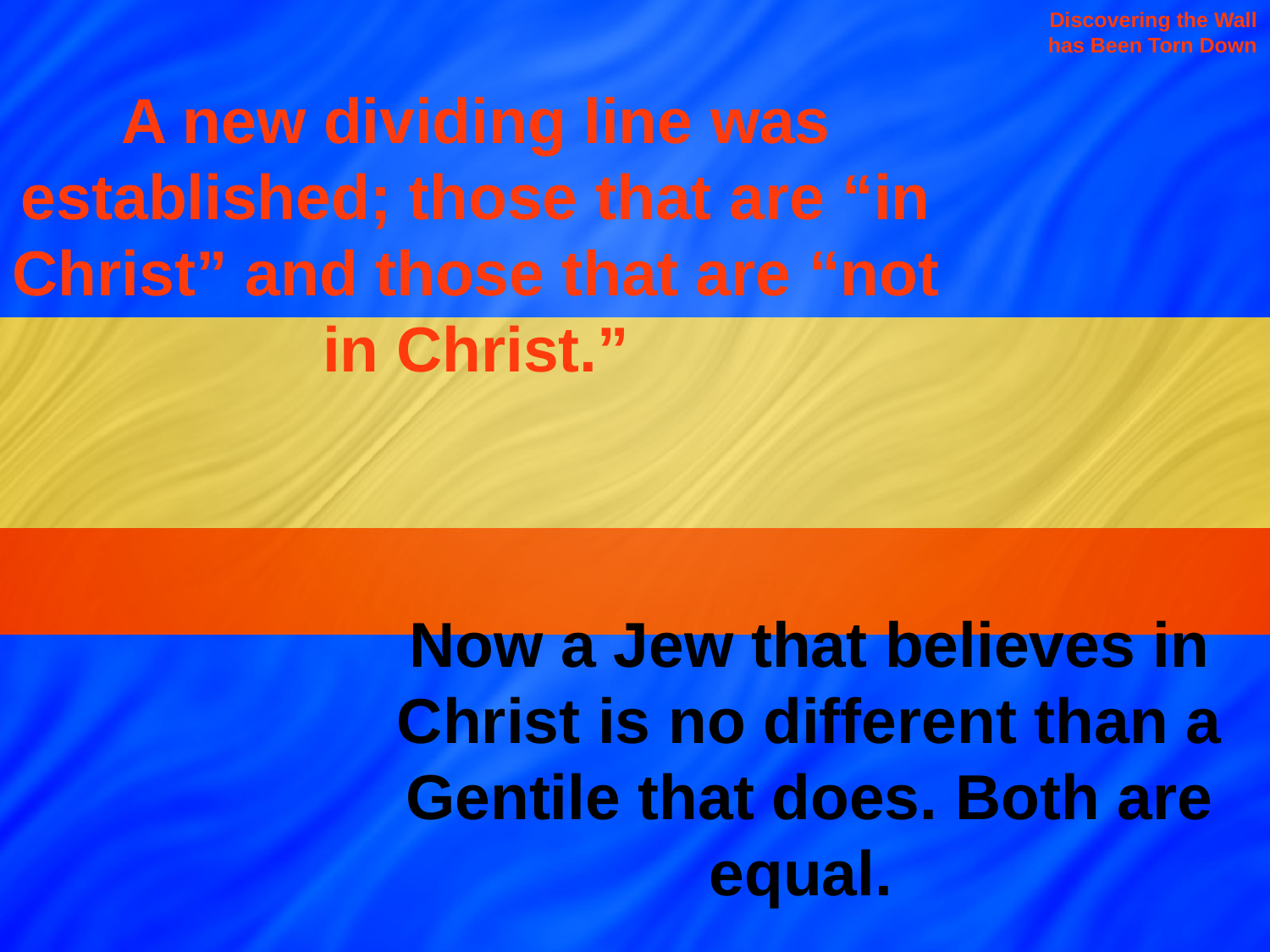

Discovering the Wall has Been Torn Down
A new dividing line was established; those that are “in Christ” and those that are “not in Christ.”
Now a Jew that believes in Christ is no different than a Gentile that does. Both are equal.